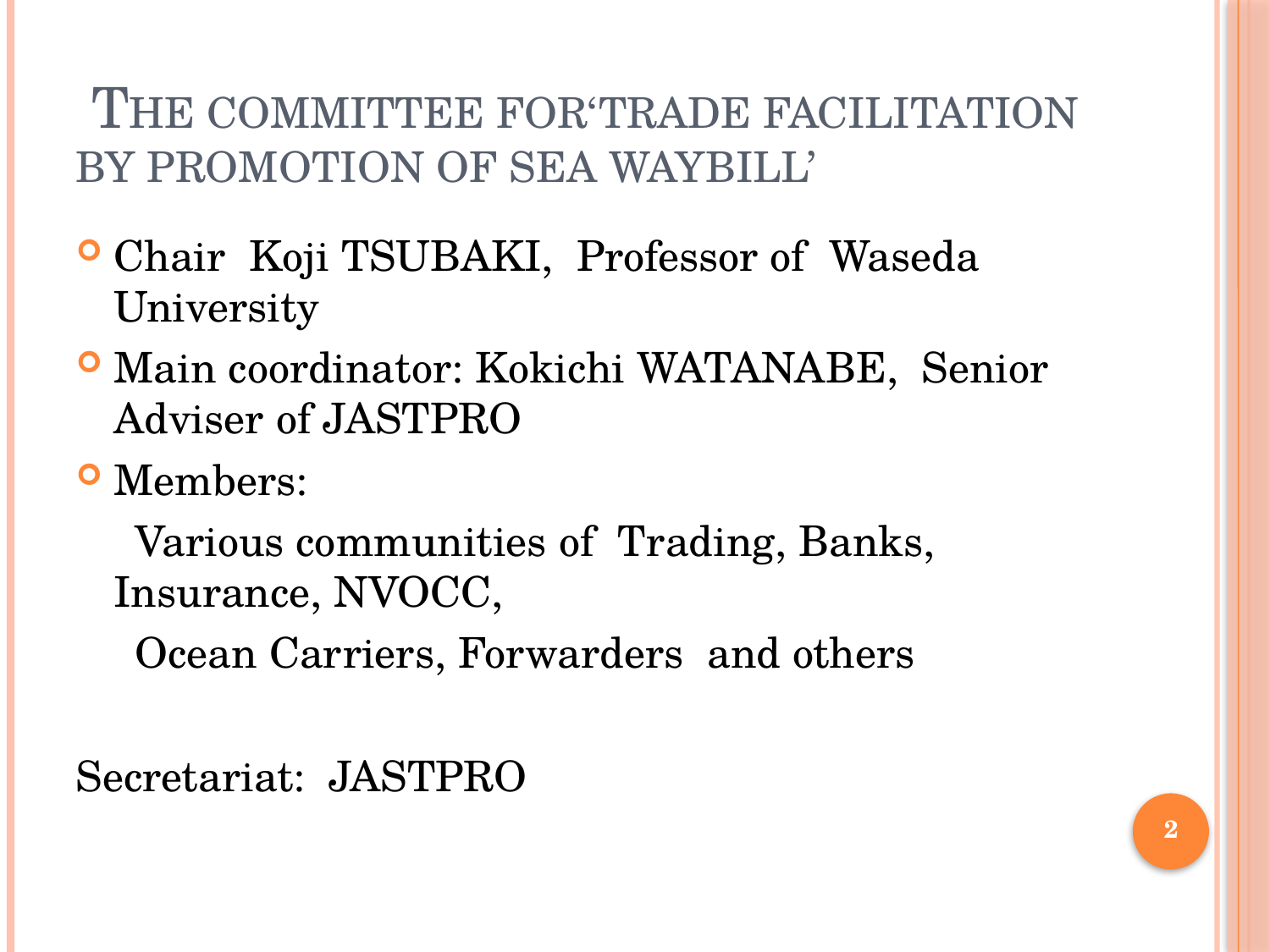

# The Committee for‘Trade Facilitation by promotion of Sea Waybill’
Chair  Koji TSUBAKI,  Professor of  Waseda University
Main coordinator: Kokichi WATANABE,  Senior Adviser of JASTPRO
Members:
     Various communities of  Trading, Banks, Insurance, NVOCC,
     Ocean Carriers, Forwarders  and others

Secretariat:  JASTPRO

2